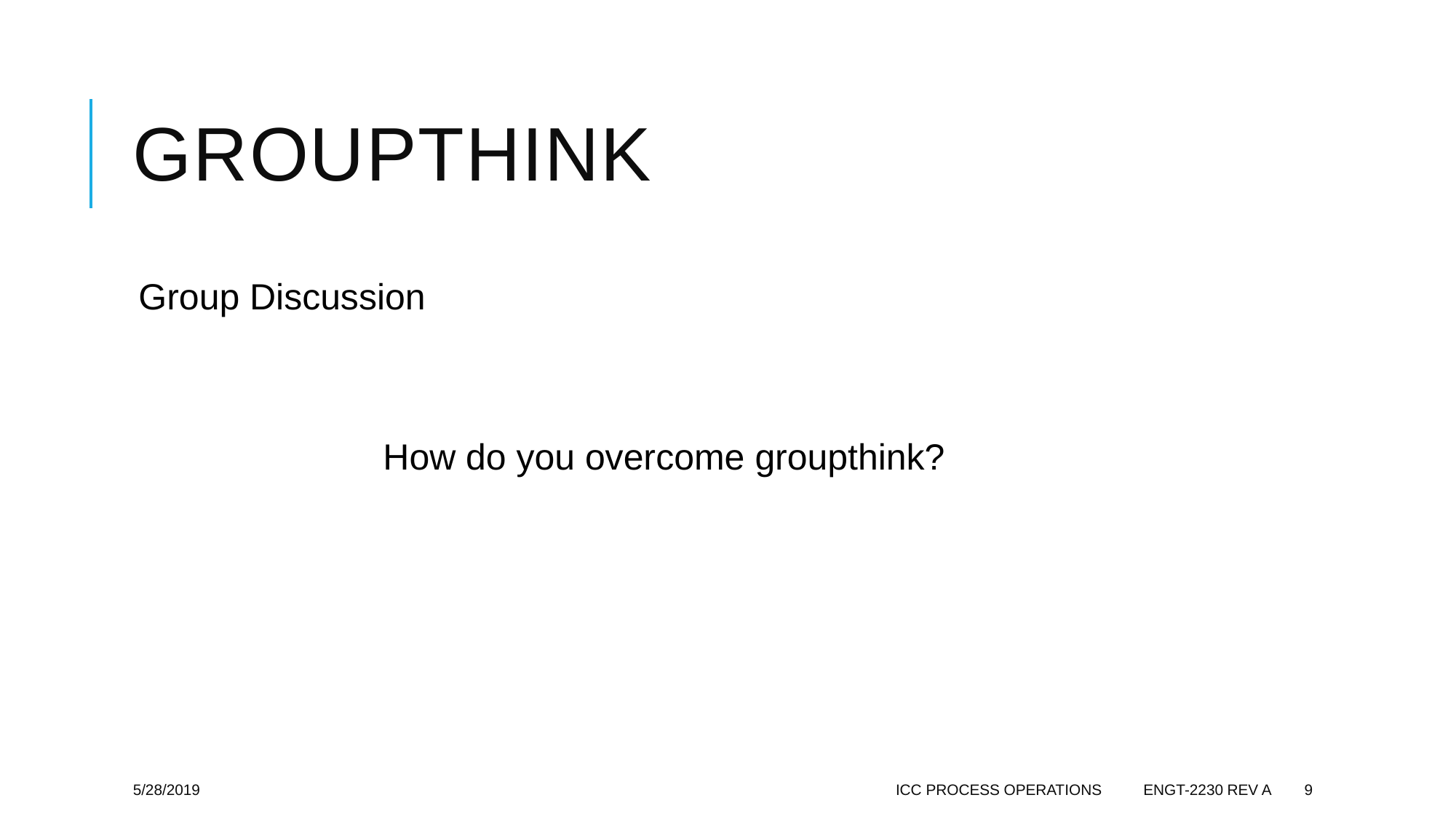

# Groupthink
Group Discussion

		How do you overcome groupthink?

5/28/2019
ICC Process Operations          ENGT-2230 Rev A
9